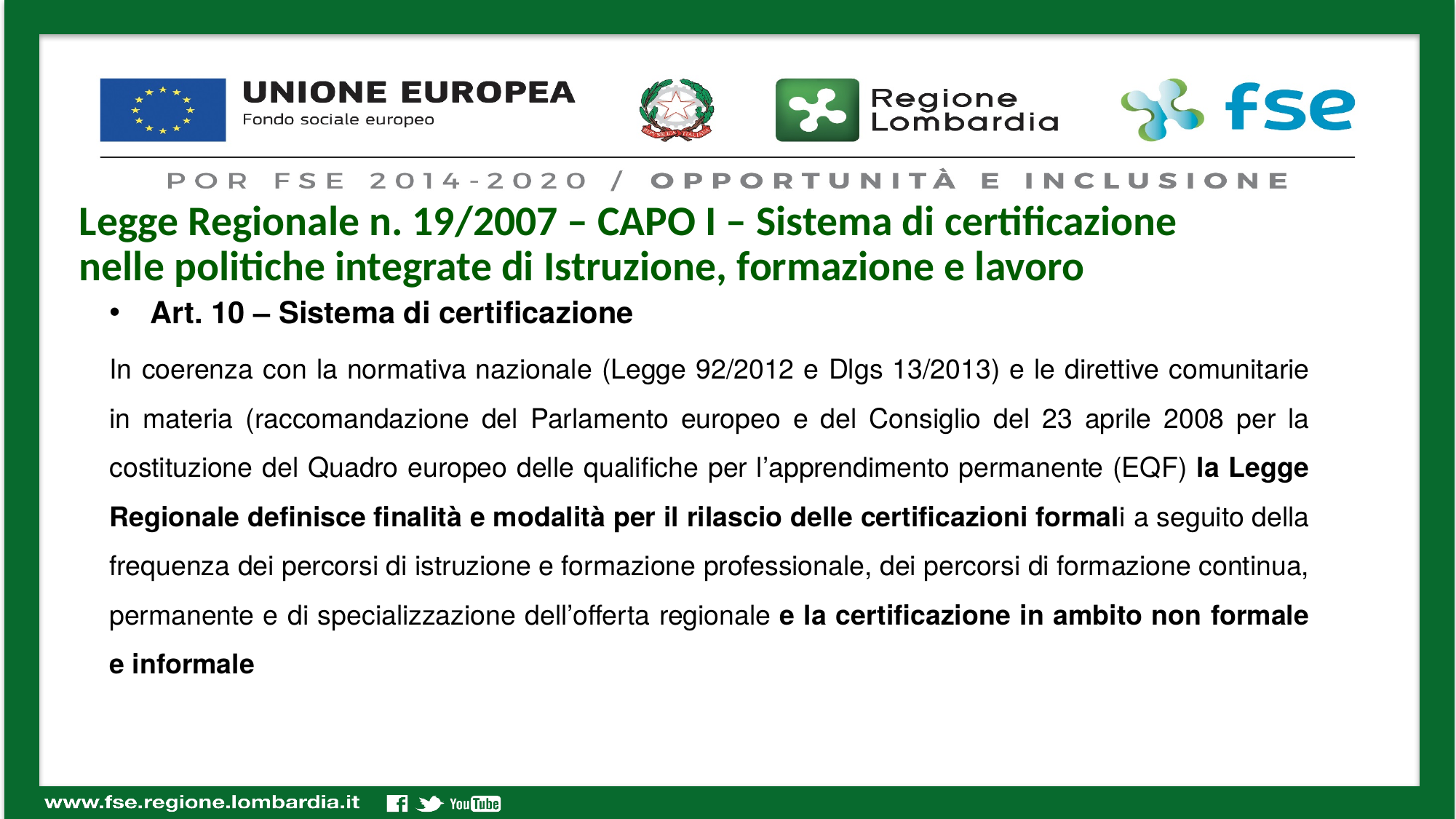

Legge Regionale n. 19/2007 – CAPO I – Sistema di certificazione nelle politiche integrate di Istruzione, formazione e lavoro
Art. 10 – Sistema di certificazione
In coerenza con la normativa nazionale (Legge 92/2012 e Dlgs 13/2013) e le direttive comunitarie in materia (raccomandazione del Parlamento europeo e del Consiglio del 23 aprile 2008 per la costituzione del Quadro europeo delle qualifiche per l’apprendimento permanente (EQF) la Legge Regionale definisce finalità e modalità per il rilascio delle certificazioni formali a seguito della frequenza dei percorsi di istruzione e formazione professionale, dei percorsi di formazione continua, permanente e di specializzazione dell’offerta regionale e la certificazione in ambito non formale e informale